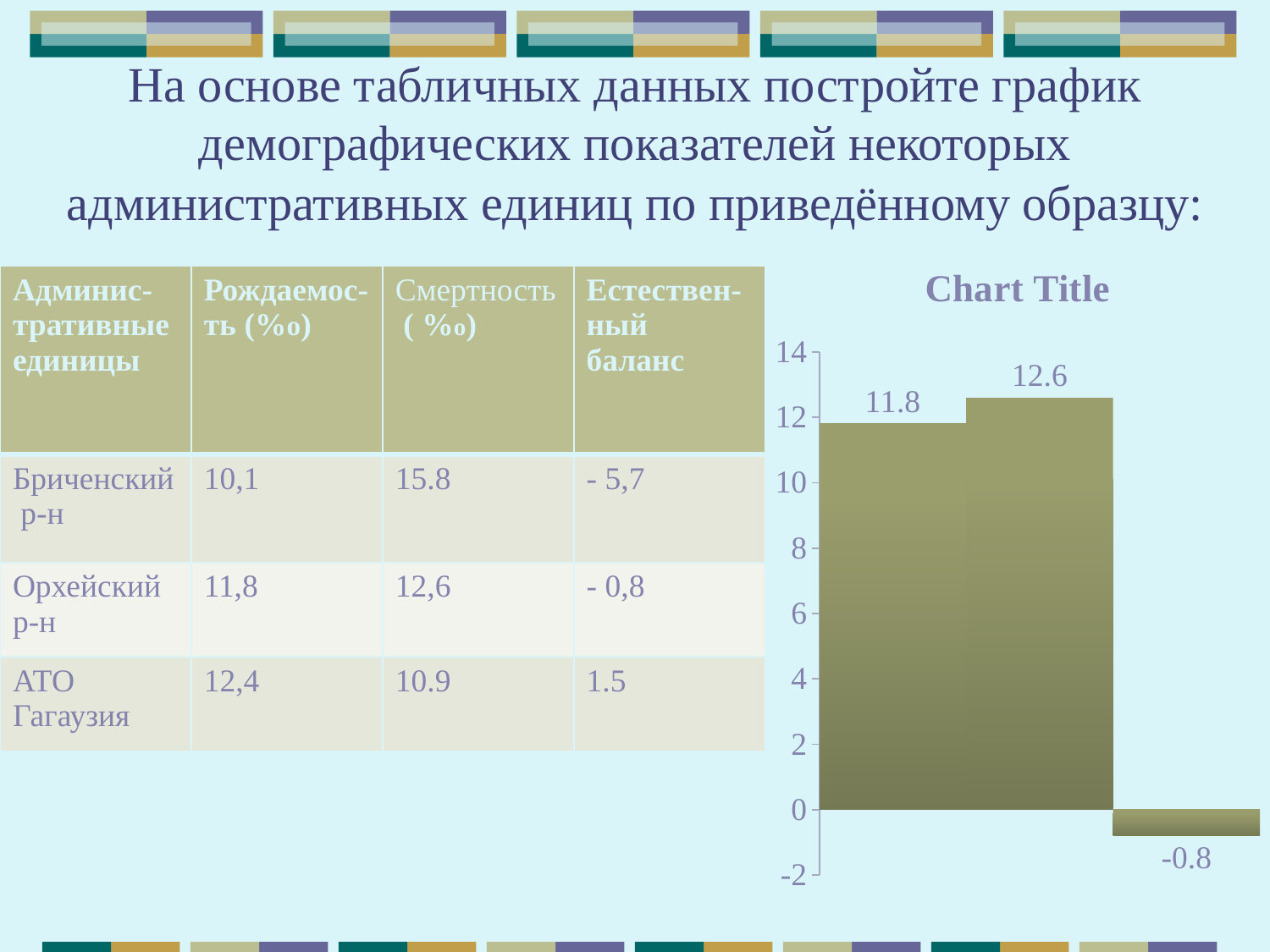

# На основе табличных данных постройте график демографических показателей некоторых административных единиц по приведённому образцу:

[unsupported chart]

| Админис-тративные единицы | Рождаемос-ть (%о) | Смертность ( %о) | Естествен-ный баланс |
| --- | --- | --- | --- |
| Бриченский р-н | 10,1 | 15.8 | - 5,7 |
| Орхейский р-н | 11,8 | 12,6 | - 0,8 |
| АТО Гагаузия | 12,4 | 10.9 | 1.5 |